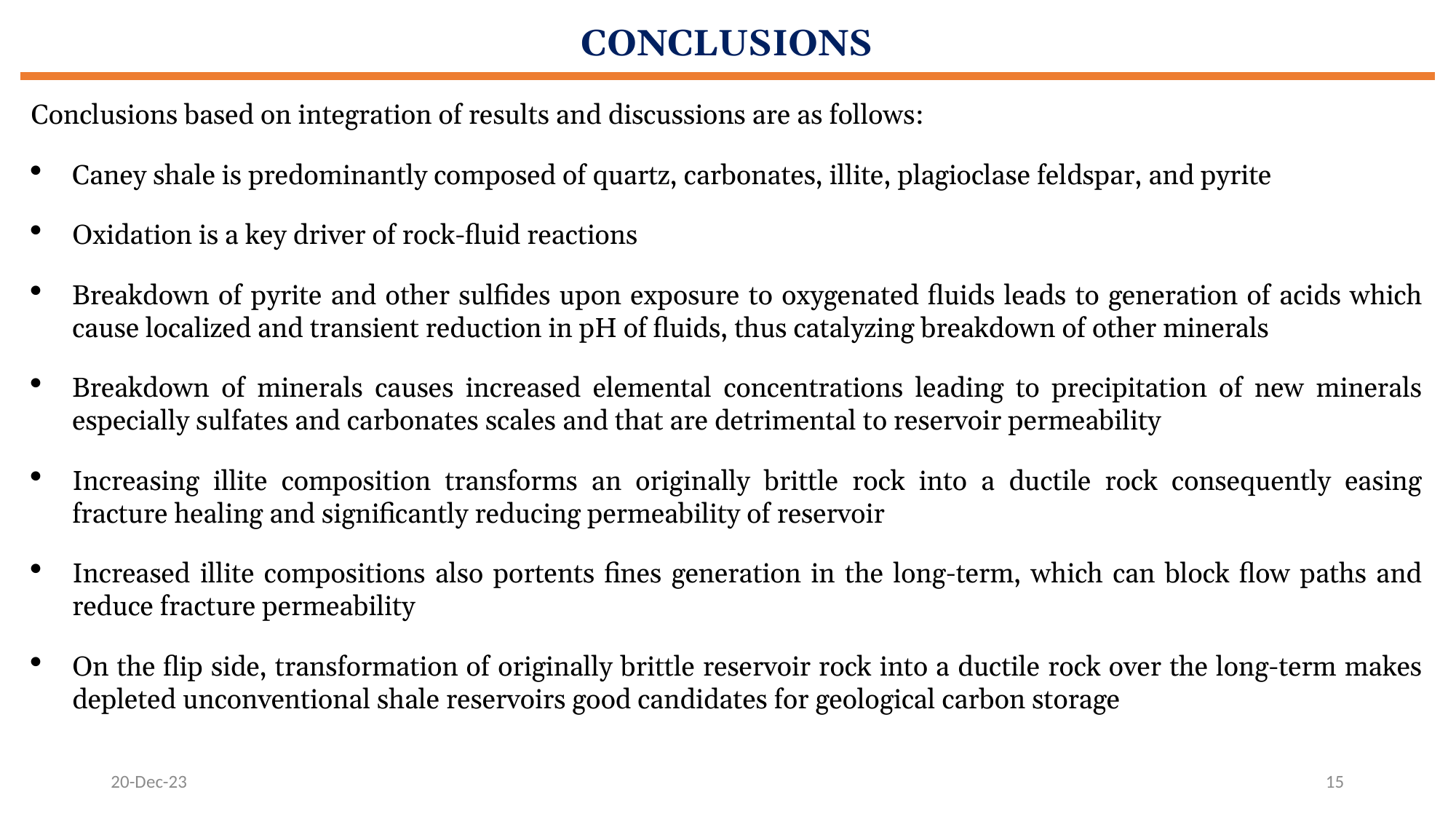

# CONCLUSIONS
Conclusions based on integration of results and discussions are as follows:
Caney shale is predominantly composed of quartz, carbonates, illite, plagioclase feldspar, and pyrite
Oxidation is a key driver of rock-fluid reactions
Breakdown of pyrite and other sulfides upon exposure to oxygenated fluids leads to generation of acids which cause localized and transient reduction in pH of fluids, thus catalyzing breakdown of other minerals
Breakdown of minerals causes increased elemental concentrations leading to precipitation of new minerals especially sulfates and carbonates scales and that are detrimental to reservoir permeability
Increasing illite composition transforms an originally brittle rock into a ductile rock consequently easing fracture healing and significantly reducing permeability of reservoir
Increased illite compositions also portents fines generation in the long-term, which can block flow paths and reduce fracture permeability
On the flip side, transformation of originally brittle reservoir rock into a ductile rock over the long-term makes depleted unconventional shale reservoirs good candidates for geological carbon storage
20-Dec-23
15